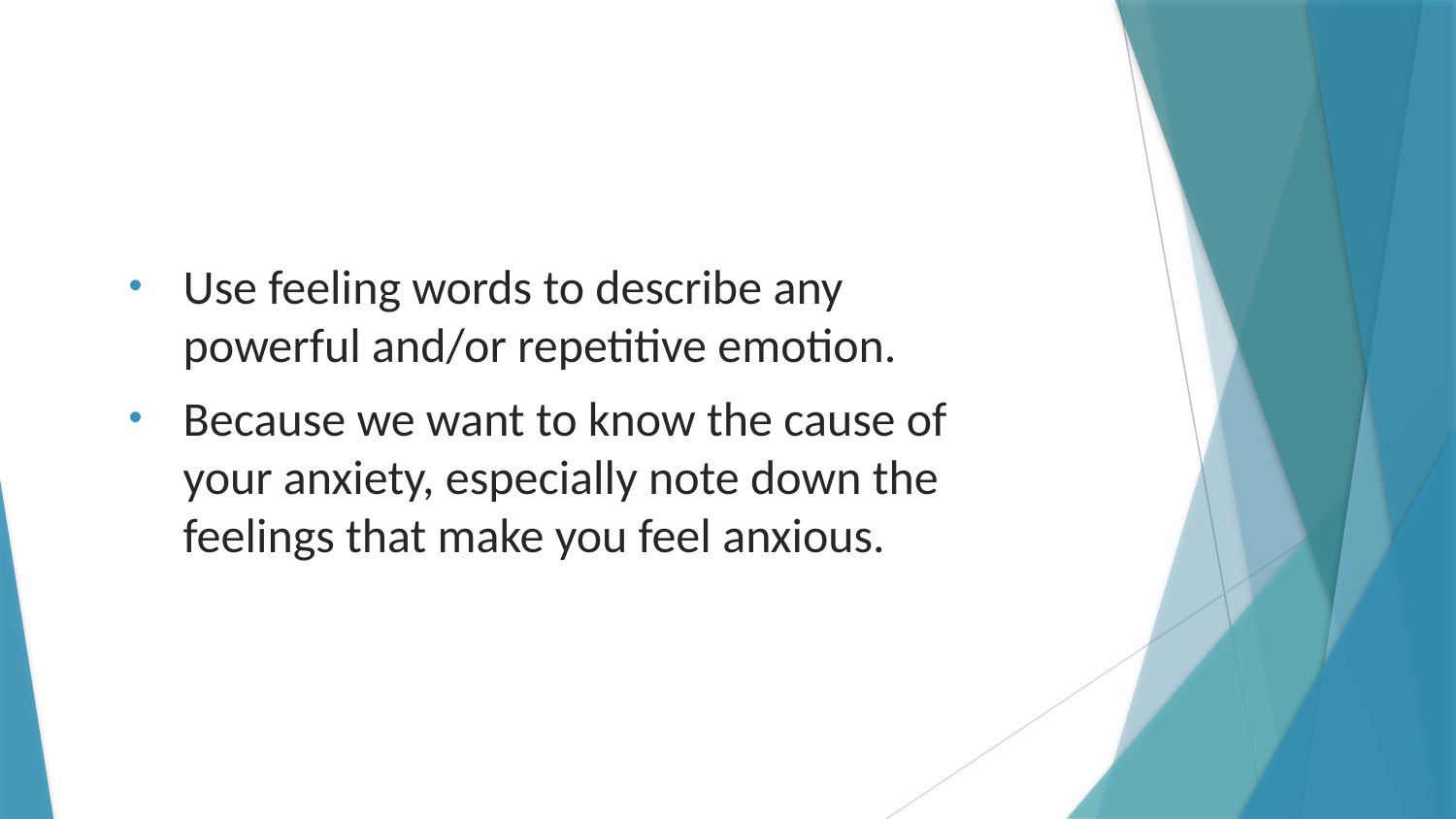

Use feeling words to describe any powerful and/or repetitive emotion.
Because we want to know the cause of your anxiety, especially note down the feelings that make you feel anxious.